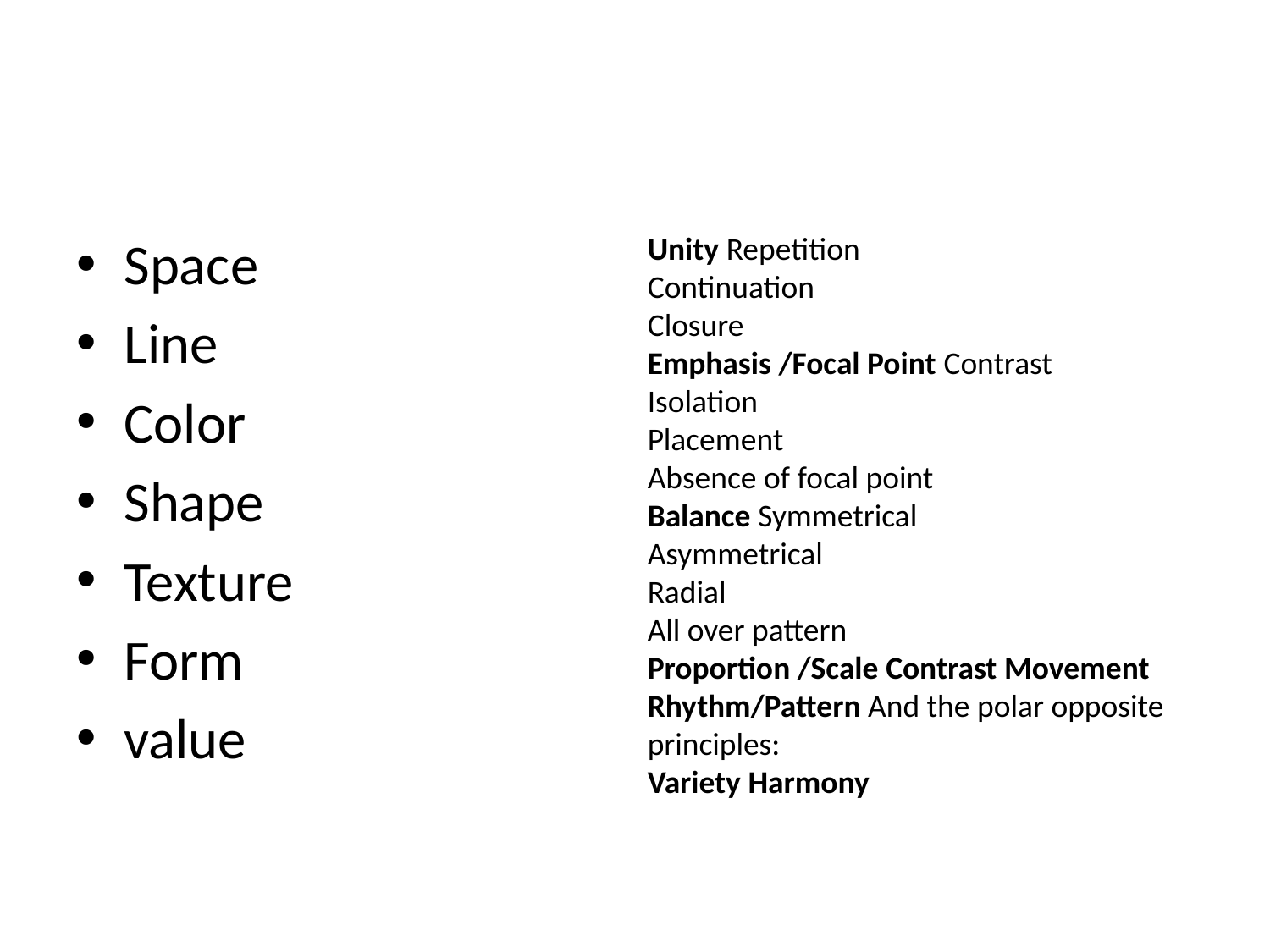

Space
Line
Color
Shape
Texture
Form
value
Unity Repetition
Continuation
Closure
Emphasis /Focal Point Contrast
Isolation
Placement
Absence of focal point
Balance Symmetrical
Asymmetrical
Radial
All over pattern
Proportion /Scale Contrast Movement Rhythm/Pattern And the polar opposite principles:
Variety Harmony